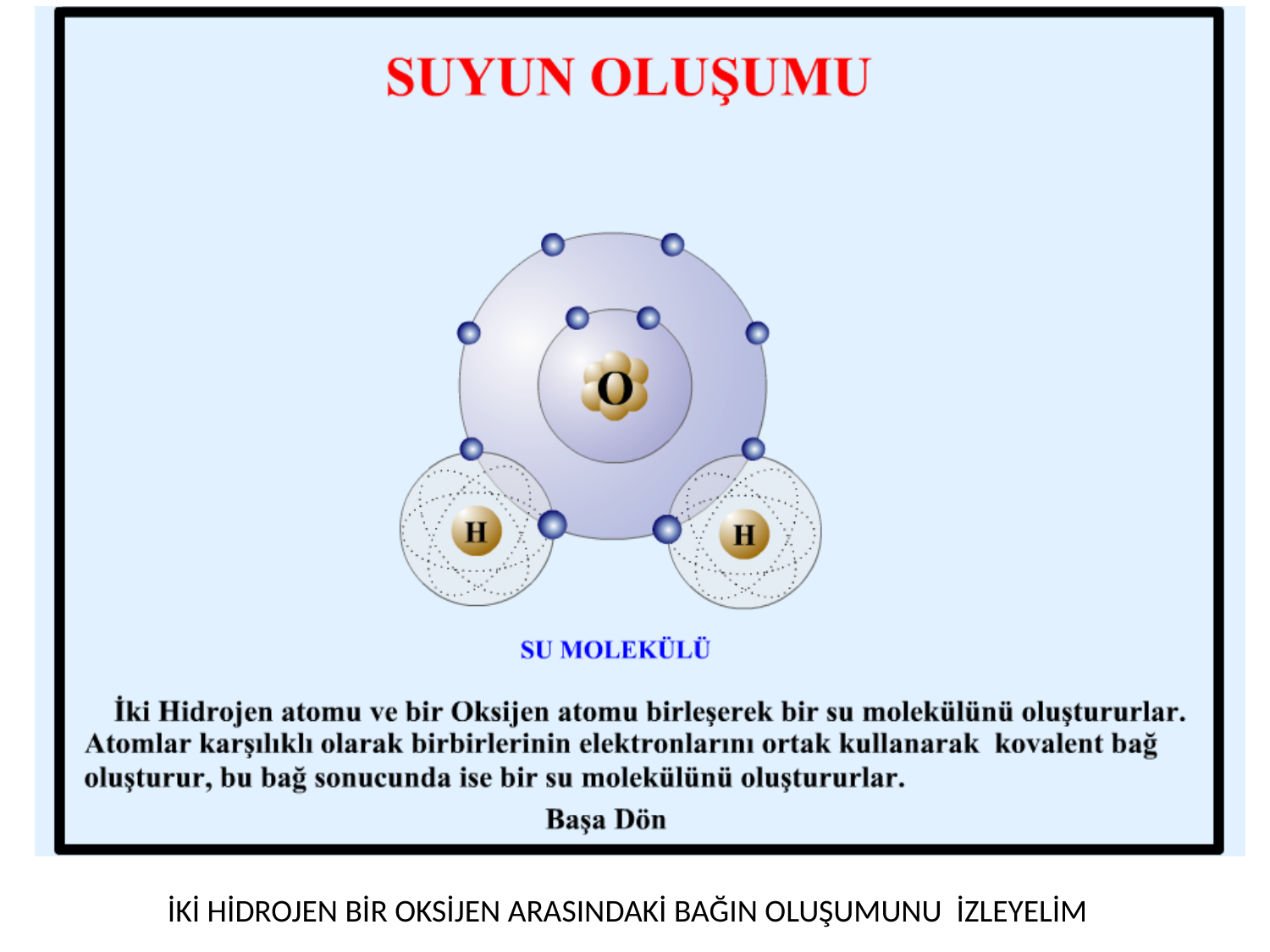

İKİ HİDROJEN BİR OKSİJEN ARASINDAKİ BAĞIN OLUŞUMUNU  İZLEYELİM